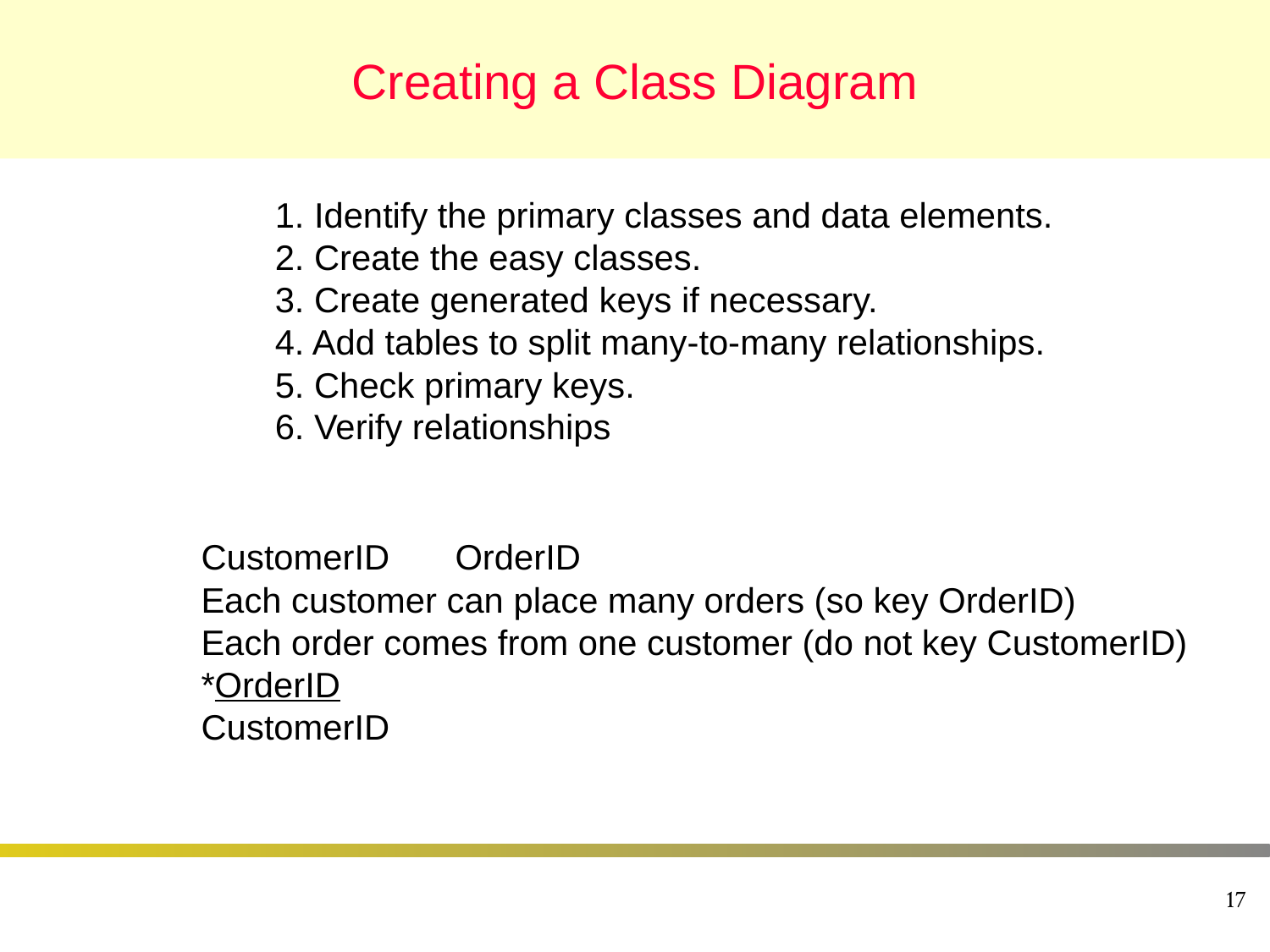

# Creating a Class Diagram
1. Identify the primary classes and data elements.
2. Create the easy classes.
3. Create generated keys if necessary.
4. Add tables to split many-to-many relationships.
5. Check primary keys.
6. Verify relationships
CustomerID	OrderID
Each customer can place many orders (so key OrderID)
Each order comes from one customer (do not key CustomerID)
*OrderID
CustomerID
17